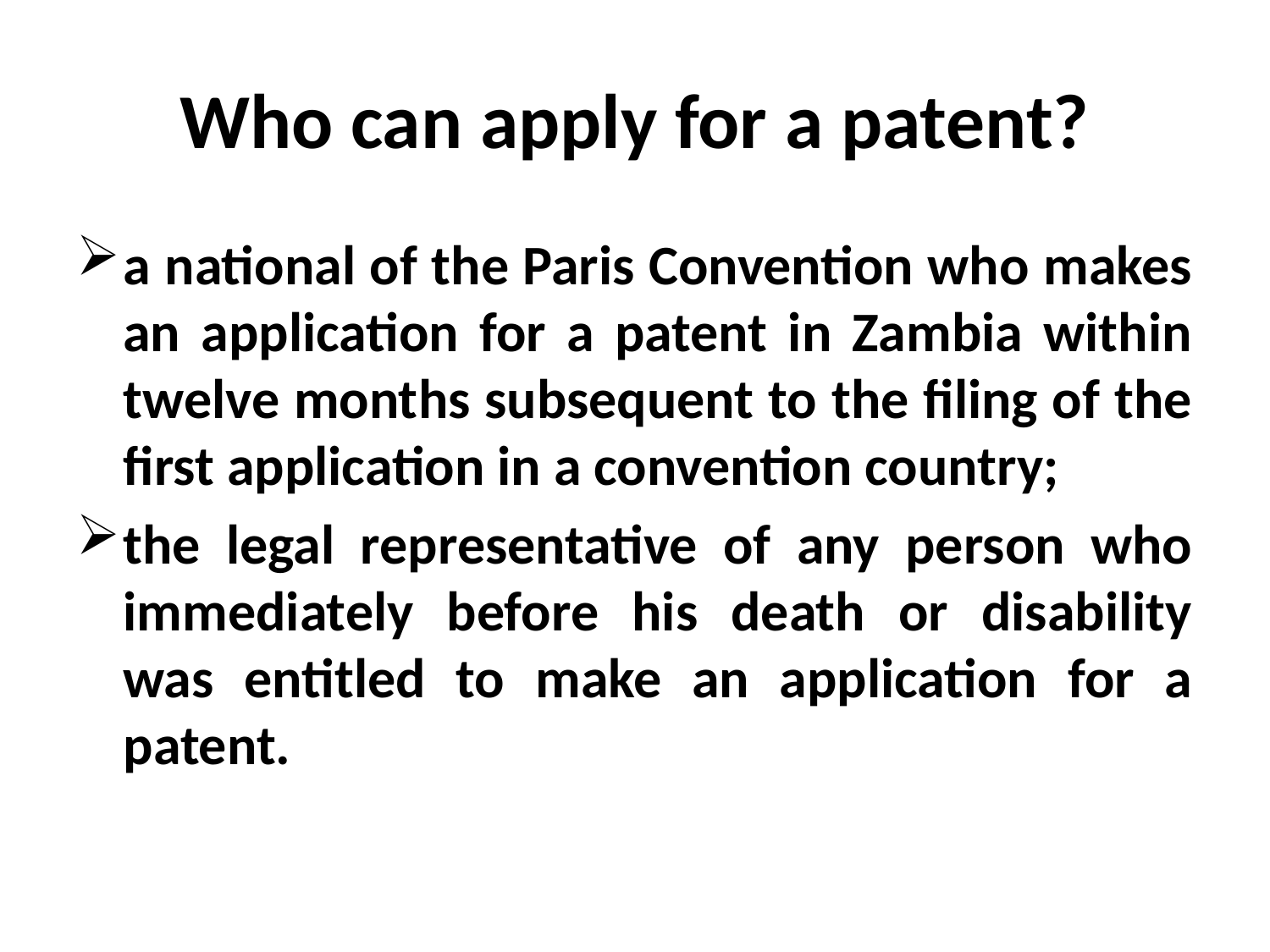

# Who can apply for a patent?
a national of the Paris Convention who makes an application for a patent in Zambia within twelve months subsequent to the filing of the first application in a convention country;
the legal representative of any person who immediately before his death or disability was entitled to make an application for a patent.